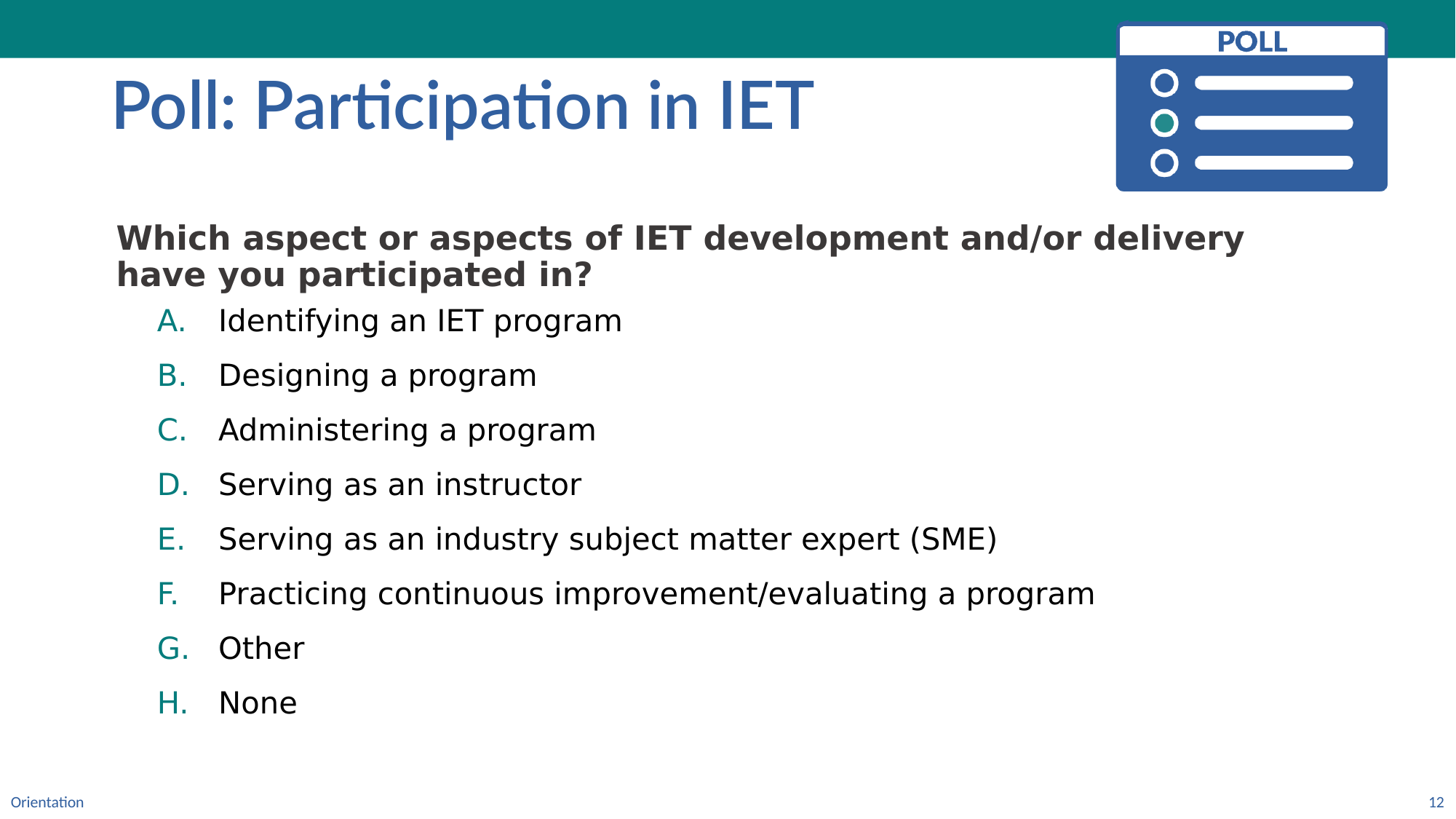

Poll: Participation in IET
Which aspect or aspects of IET development and/or delivery have you participated in?
Identifying an IET program
Designing a program
Administering a program
Serving as an instructor
Serving as an industry subject matter expert (SME)
Practicing continuous improvement/evaluating a program
Other
None
Orientation
12